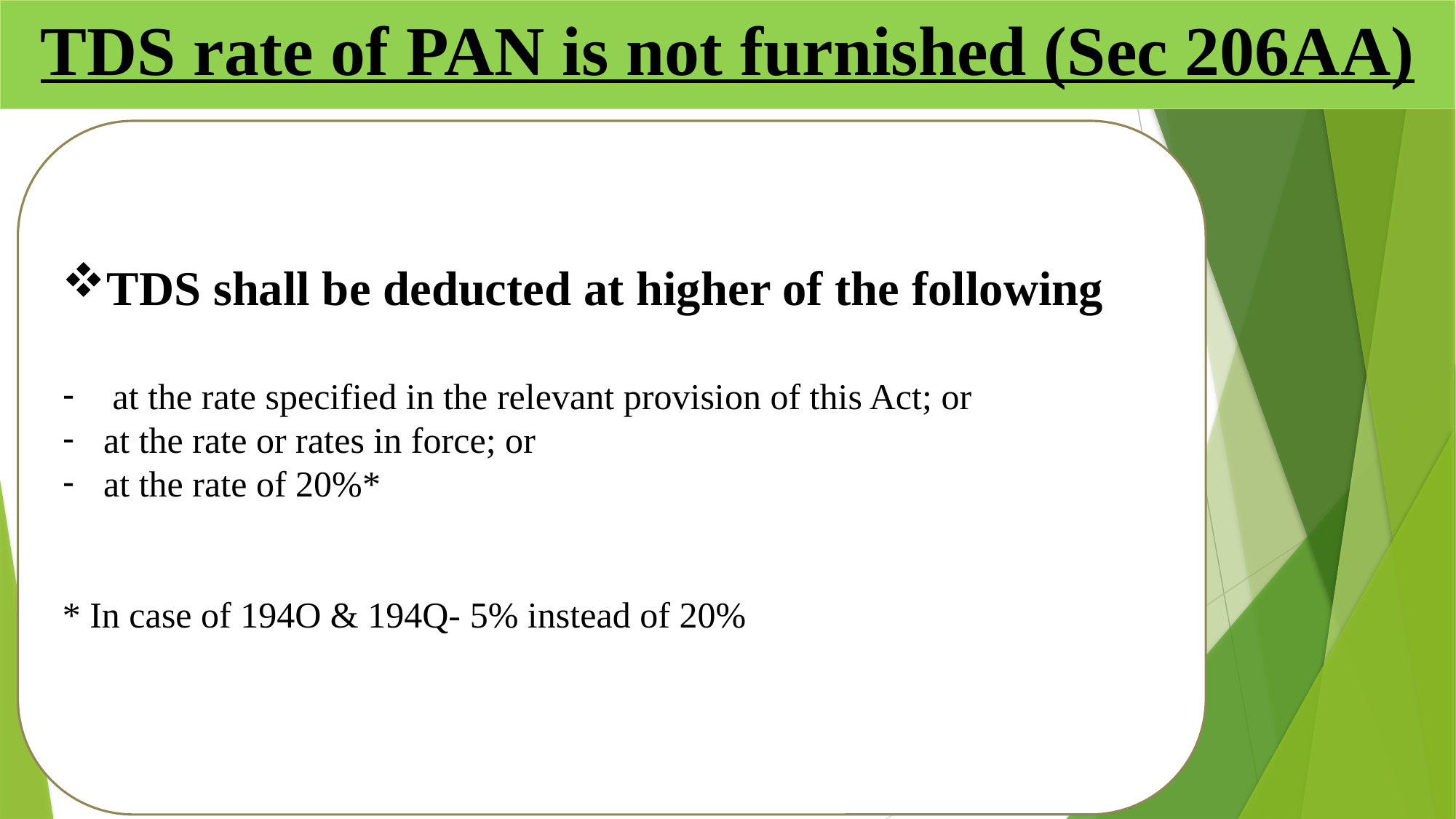

# TDS rate of PAN is not furnished (Sec 206AA)
TDS shall be deducted at higher of the following

 at the rate specified in the relevant provision of this Act; or
at the rate or rates in force; or
at the rate of 20%*

* In case of 194O & 194Q- 5% instead of 20%